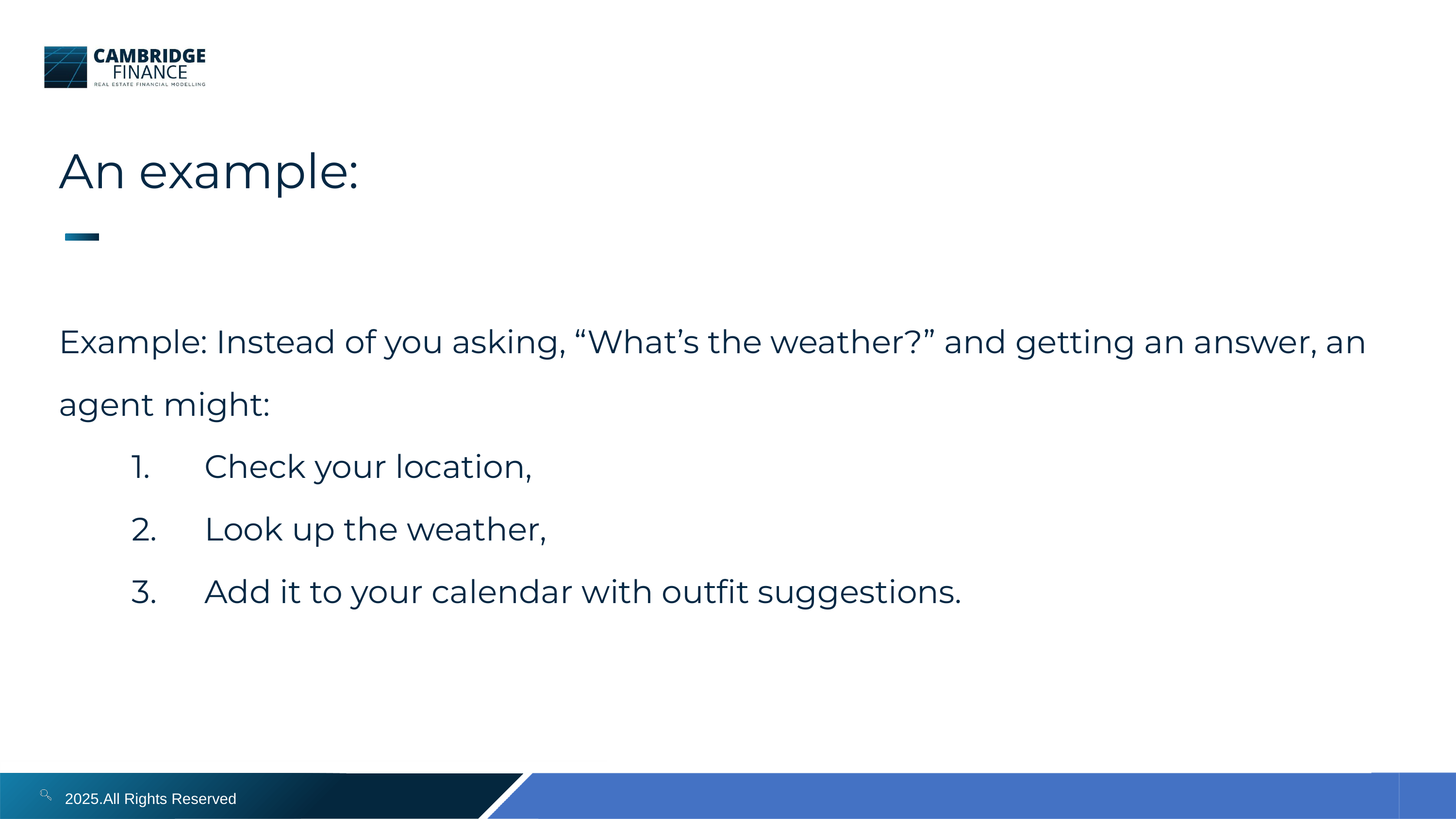

An example:

Example: Instead of you asking, “What’s the weather?” and getting an answer, an agent might:
	1.	Check your location,
	2.	Look up the weather,
	3.	Add it to your calendar with outfit suggestions.

2025.All Rights Reserved